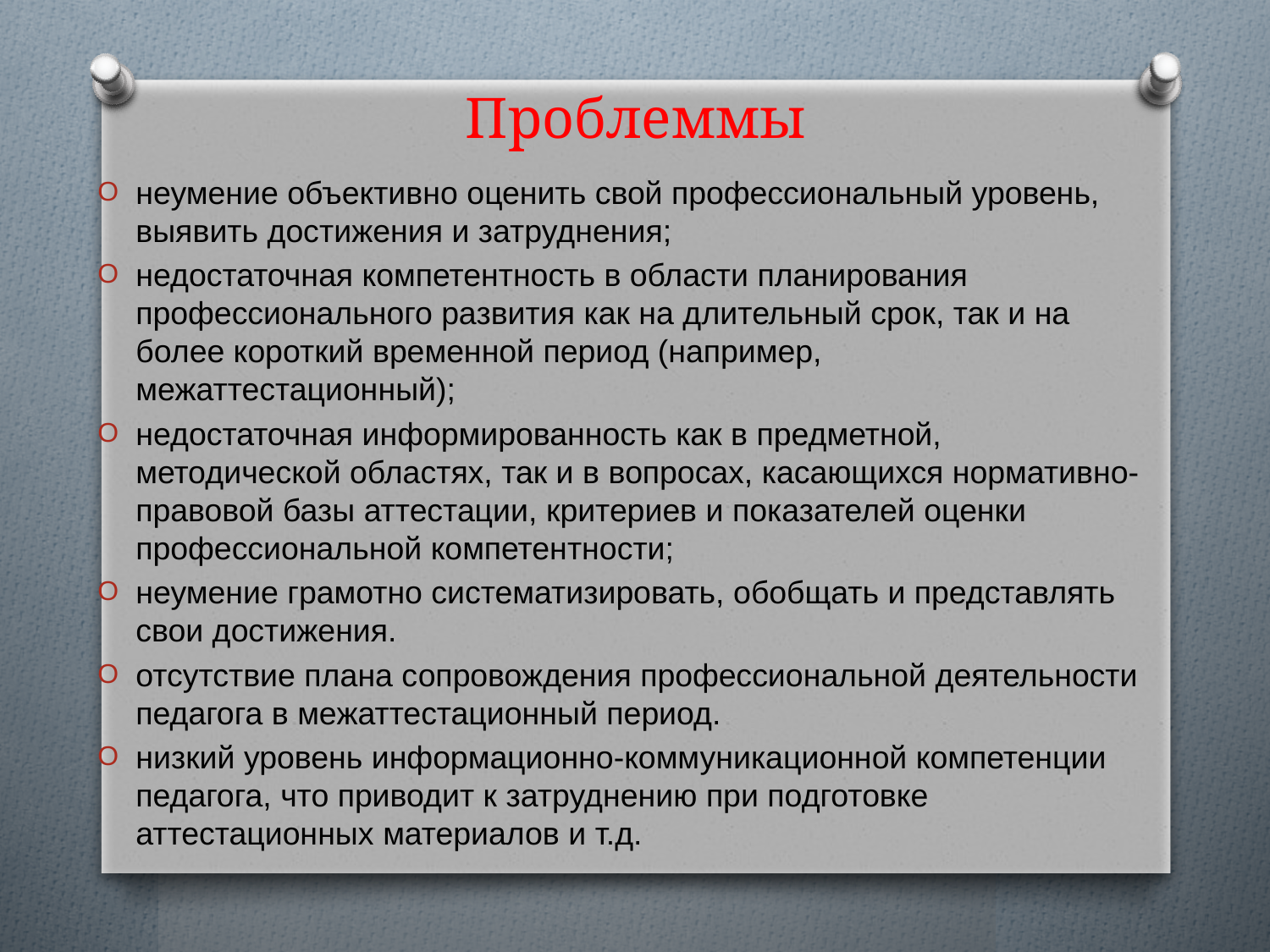

# Проблеммы
неумение объективно оценить свой профессиональный уровень, выявить достижения и затруднения;
недостаточная компетентность в области планирования профессионального развития как на длительный срок, так и на более короткий временной период (например, межаттестационный);
недостаточная информированность как в предметной, методической областях, так и в вопросах, касающихся нормативно-правовой базы аттестации, критериев и показателей оценки профессиональной компетентности;
неумение грамотно систематизировать, обобщать и представлять свои достижения.
отсутствие плана сопровождения профессиональной деятельности педагога в межаттестационный период.
низкий уровень информационно-коммуникационной компетенции педагога, что приводит к затруднению при подготовке аттестационных материалов и т.д.